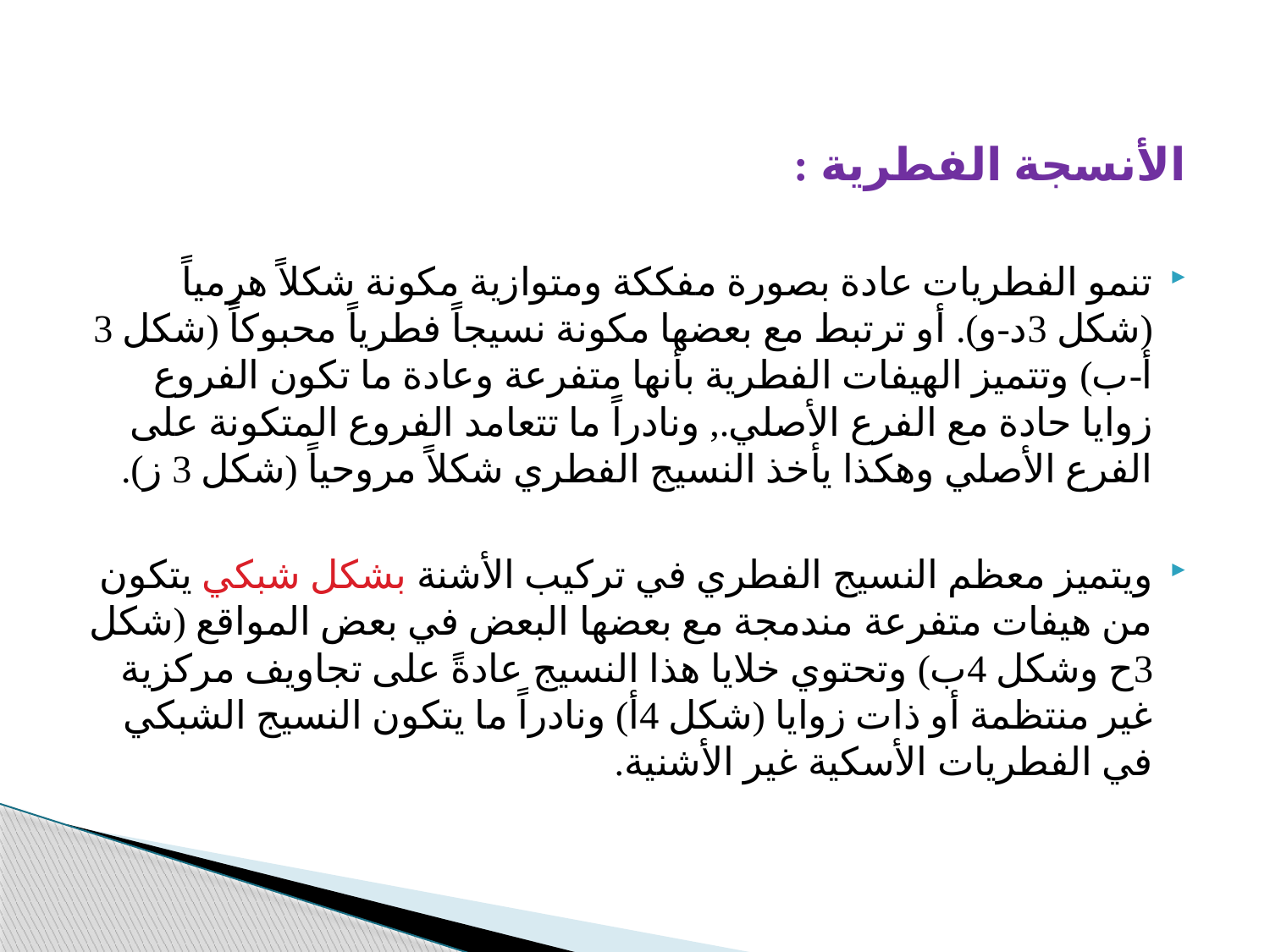

الأنسجة الفطرية :

تنمو الفطريات عادة بصورة مفككة ومتوازية مكونة شكلاً هرمياً (شكل 3د-و). أو ترتبط مع بعضها مكونة نسيجاً فطرياً محبوكاً (شكل 3 أ-ب) وتتميز الهيفات الفطرية بأنها متفرعة وعادة ما تكون الفروع زوايا حادة مع الفرع الأصلي., ونادراً ما تتعامد الفروع المتكونة على الفرع الأصلي وهكذا يأخذ النسيج الفطري شكلاً مروحياً (شكل 3 ز).

ويتميز معظم النسيج الفطري في تركيب الأشنة بشكل شبكي يتكون من هيفات متفرعة مندمجة مع بعضها البعض في بعض المواقع (شكل 3ح وشكل 4ب) وتحتوي خلايا هذا النسيج عادةً على تجاويف مركزية غير منتظمة أو ذات زوايا (شكل 4أ) ونادراً ما يتكون النسيج الشبكي في الفطريات الأسكية غير الأشنية.